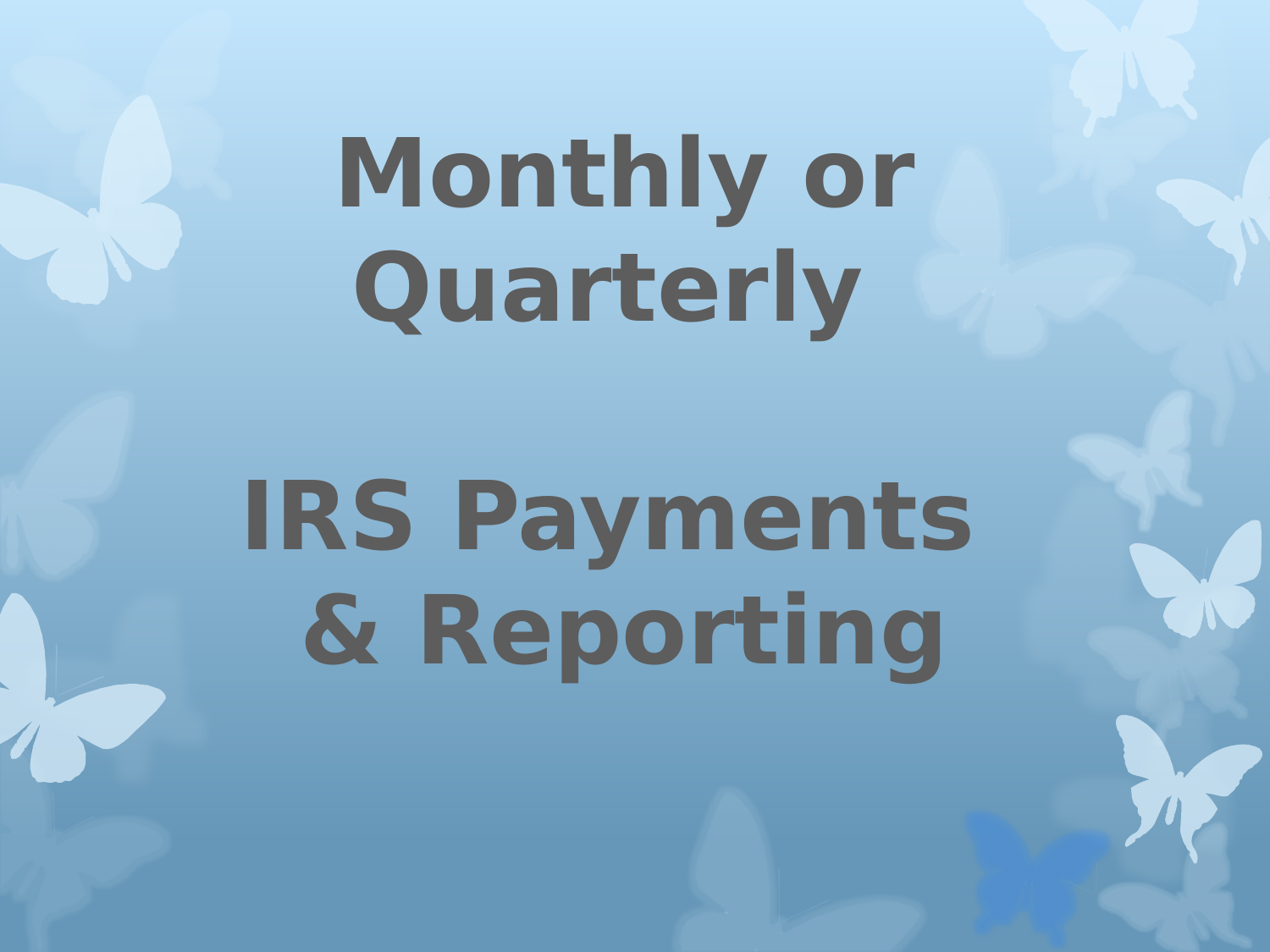

Monthly or Quarterly

IRS Payments
& Reporting